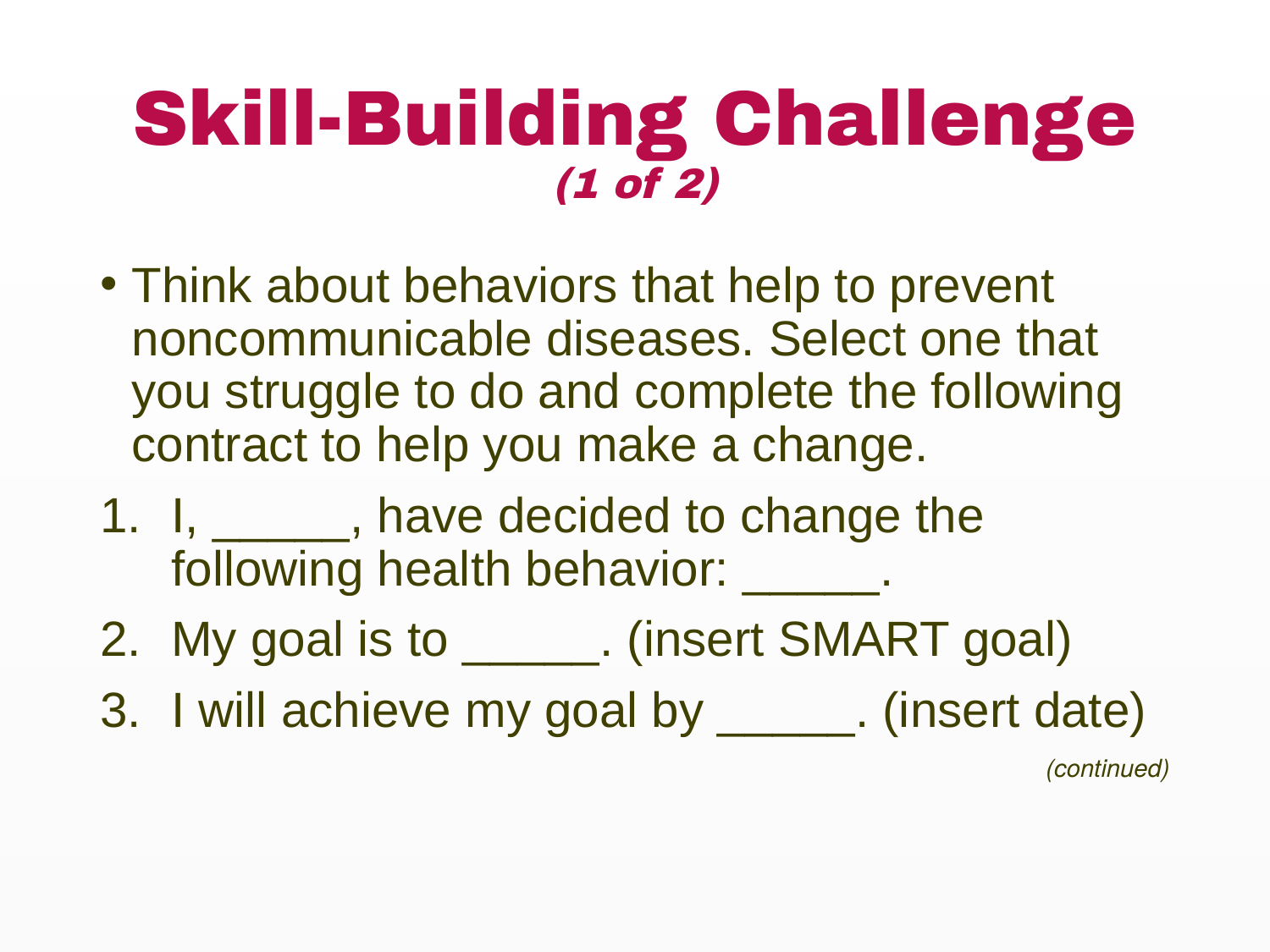

# Skill-Building Challenge (1 of 2)
Think about behaviors that help to prevent noncommunicable diseases. Select one that you struggle to do and complete the following contract to help you make a change.
I, _____, have decided to change the following health behavior: _____.
My goal is to _____. (insert SMART goal)
I will achieve my goal by _____. (insert date)
(continued)